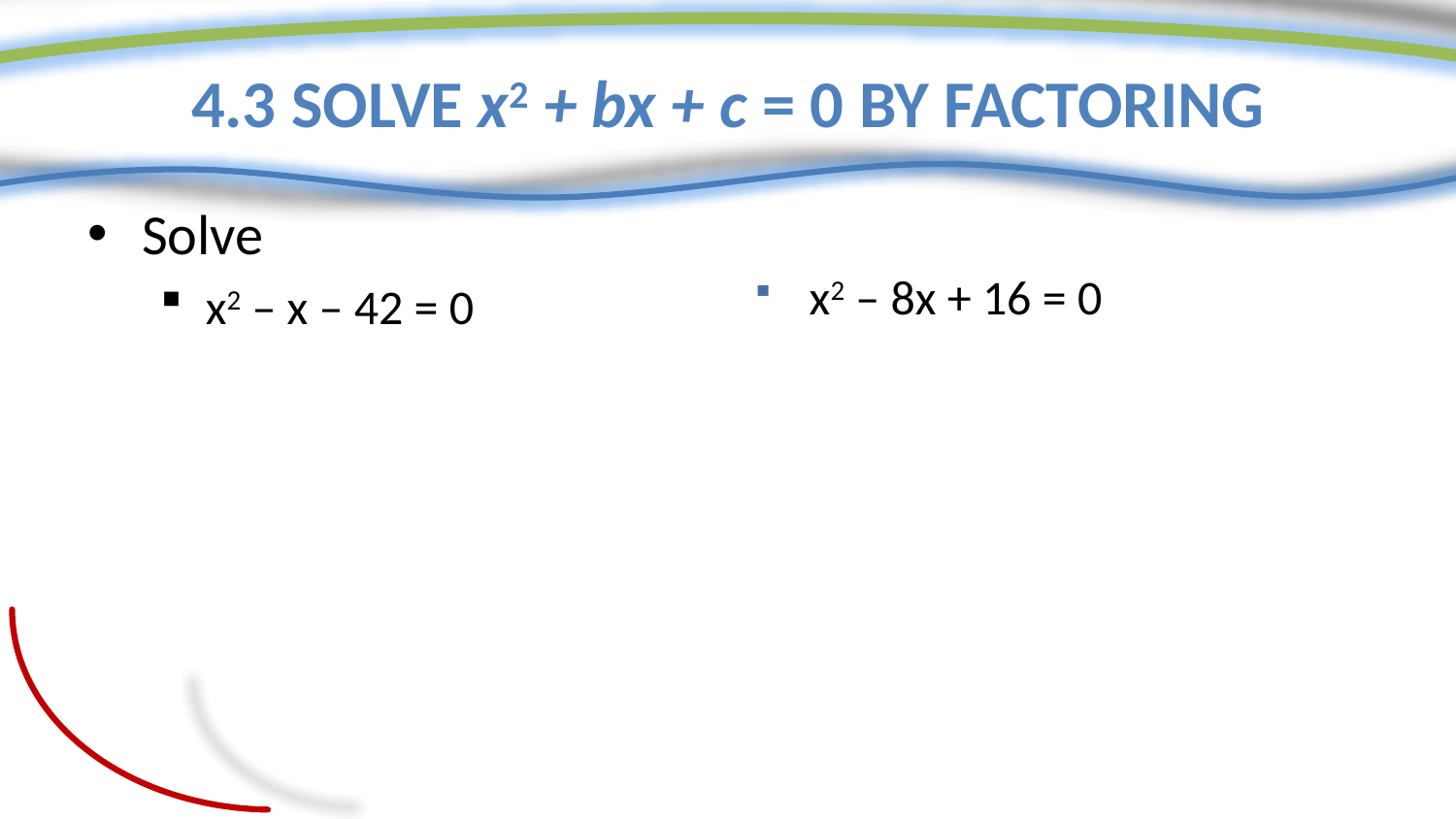

# 4.3 Solve x2 + bx + c = 0 by Factoring
Solve
x2 – x – 42 = 0

x2 – 8x + 16 = 0